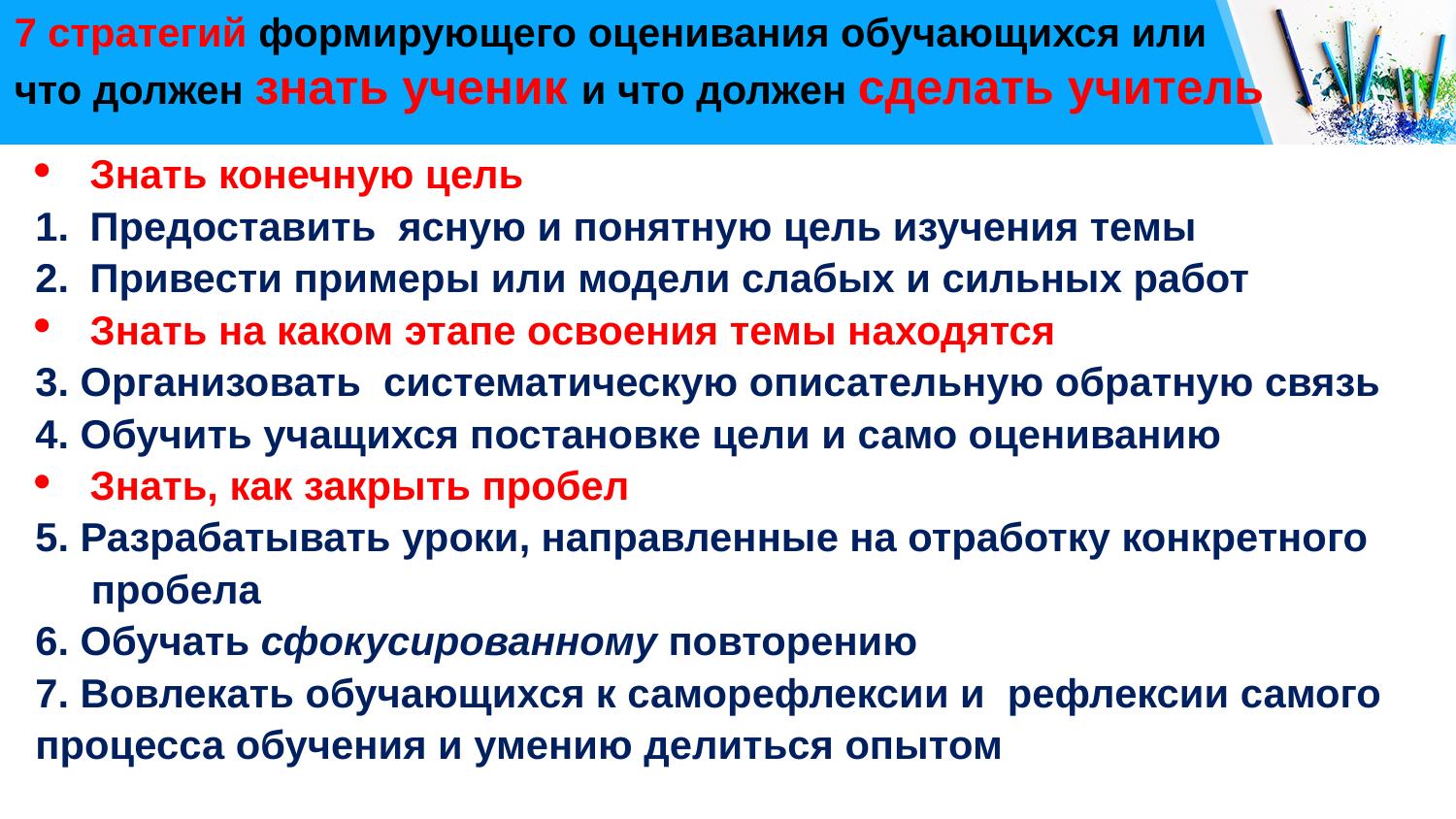

#
7 стратегий формирующего оценивания обучающихся или
что должен знать ученик и что должен сделать учитель
| Знать конечную цель Предоставить ясную и понятную цель изучения темы Привести примеры или модели слабых и сильных работ Знать на каком этапе освоения темы находятся 3. Организовать систематическую описательную обратную связь 4. Обучить учащихся постановке цели и само оцениванию Знать, как закрыть пробел 5. Разрабатывать уроки, направленные на отработку конкретного пробела 6. Обучать сфокусированному повторению 7. Вовлекать обучающихся к саморефлексии и рефлексии самого процесса обучения и умению делиться опытом |
| --- |